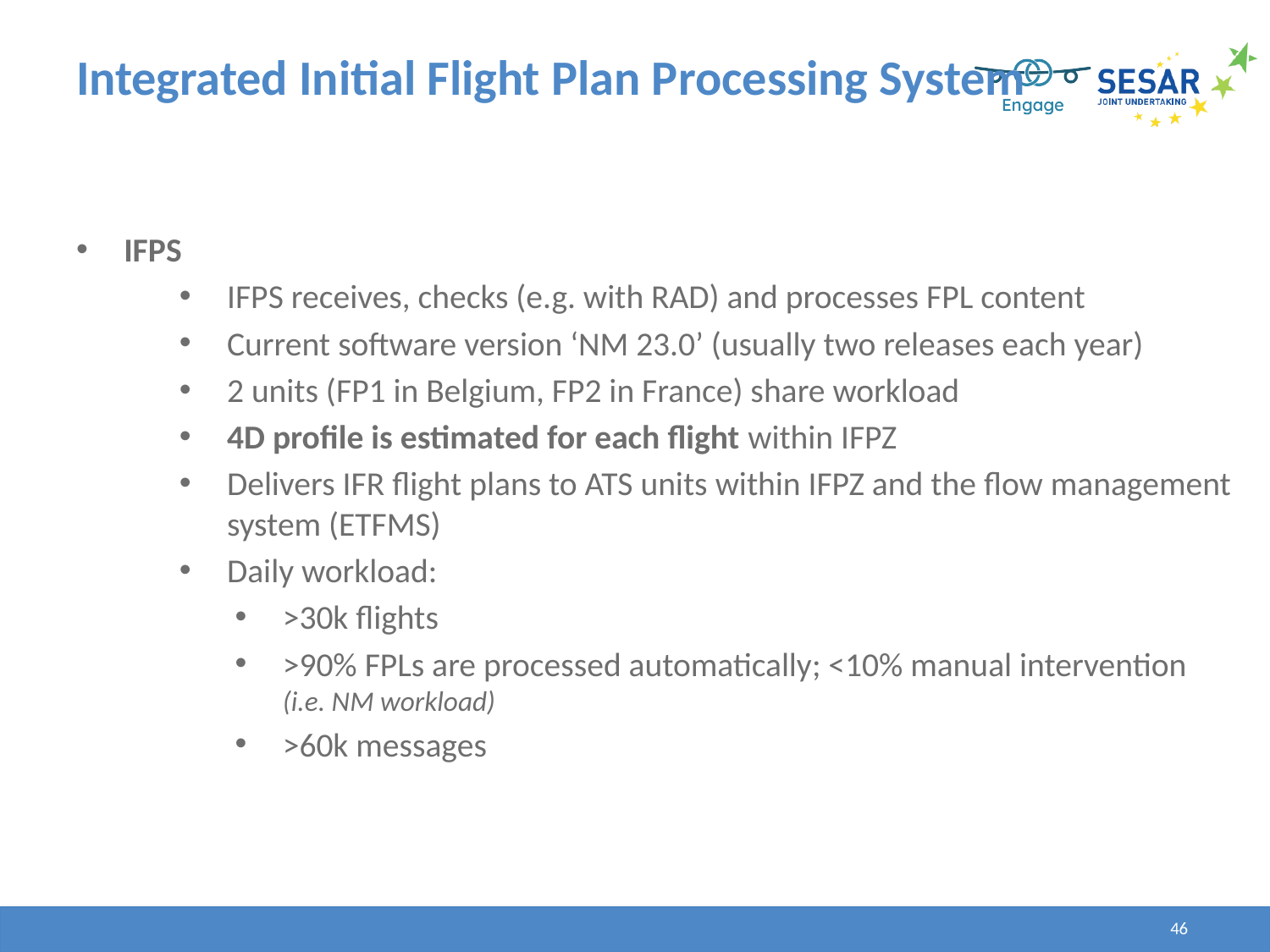

# Integrated Initial Flight Plan Processing System
IFPS
IFPS receives, checks (e.g. with RAD) and processes FPL content
Current software version ‘NM 23.0’ (usually two releases each year)
2 units (FP1 in Belgium, FP2 in France) share workload
4D profile is estimated for each flight within IFPZ
Delivers IFR flight plans to ATS units within IFPZ and the flow management system (ETFMS)
Daily workload:
>30k flights
>90% FPLs are processed automatically; <10% manual intervention
(i.e. NM workload)
>60k messages

46